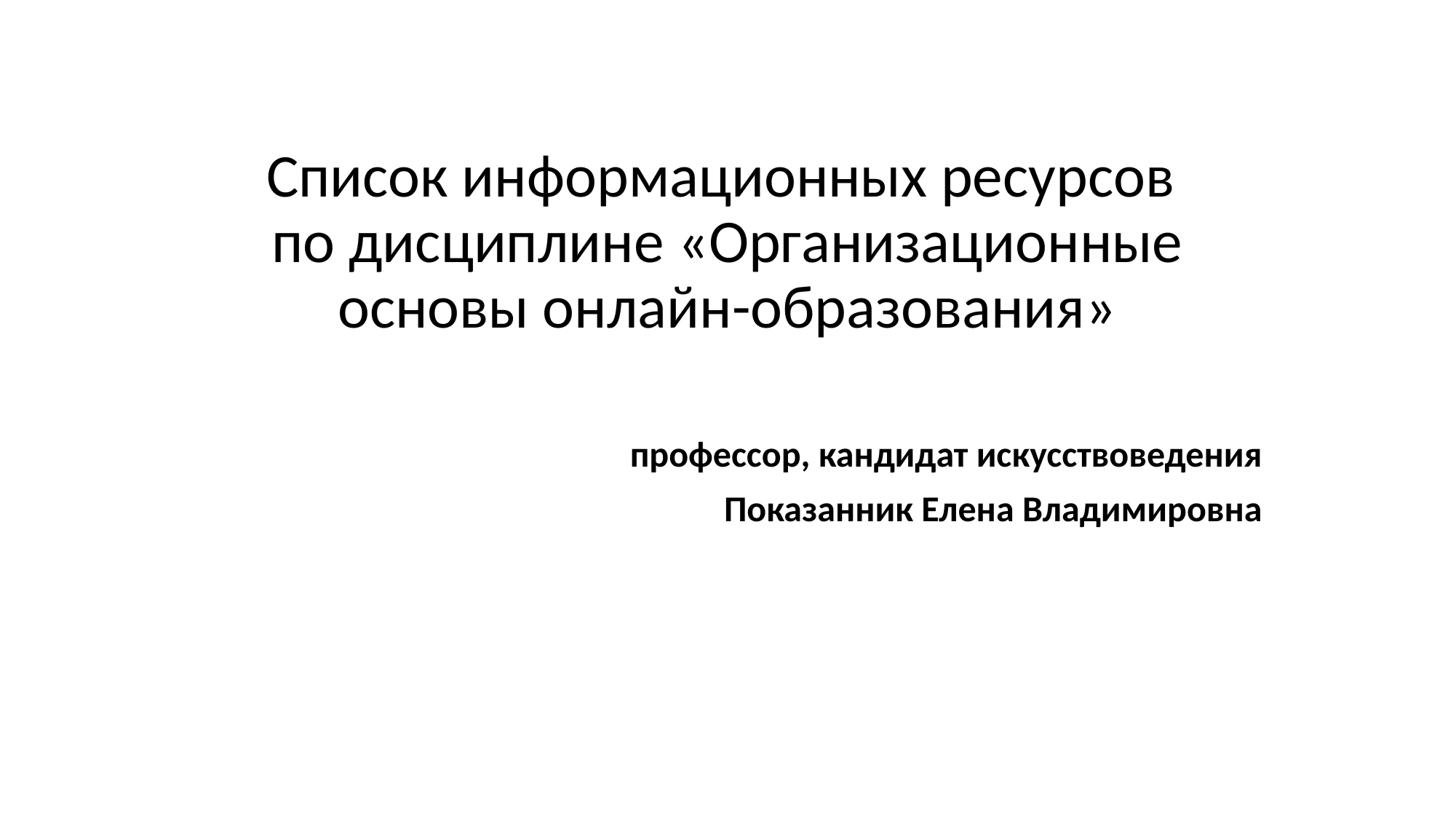

# Список информационных ресурсов по дисциплине «Организационные основы онлайн-образования»
профессор, кандидат искусствоведения
Показанник Елена Владимировна